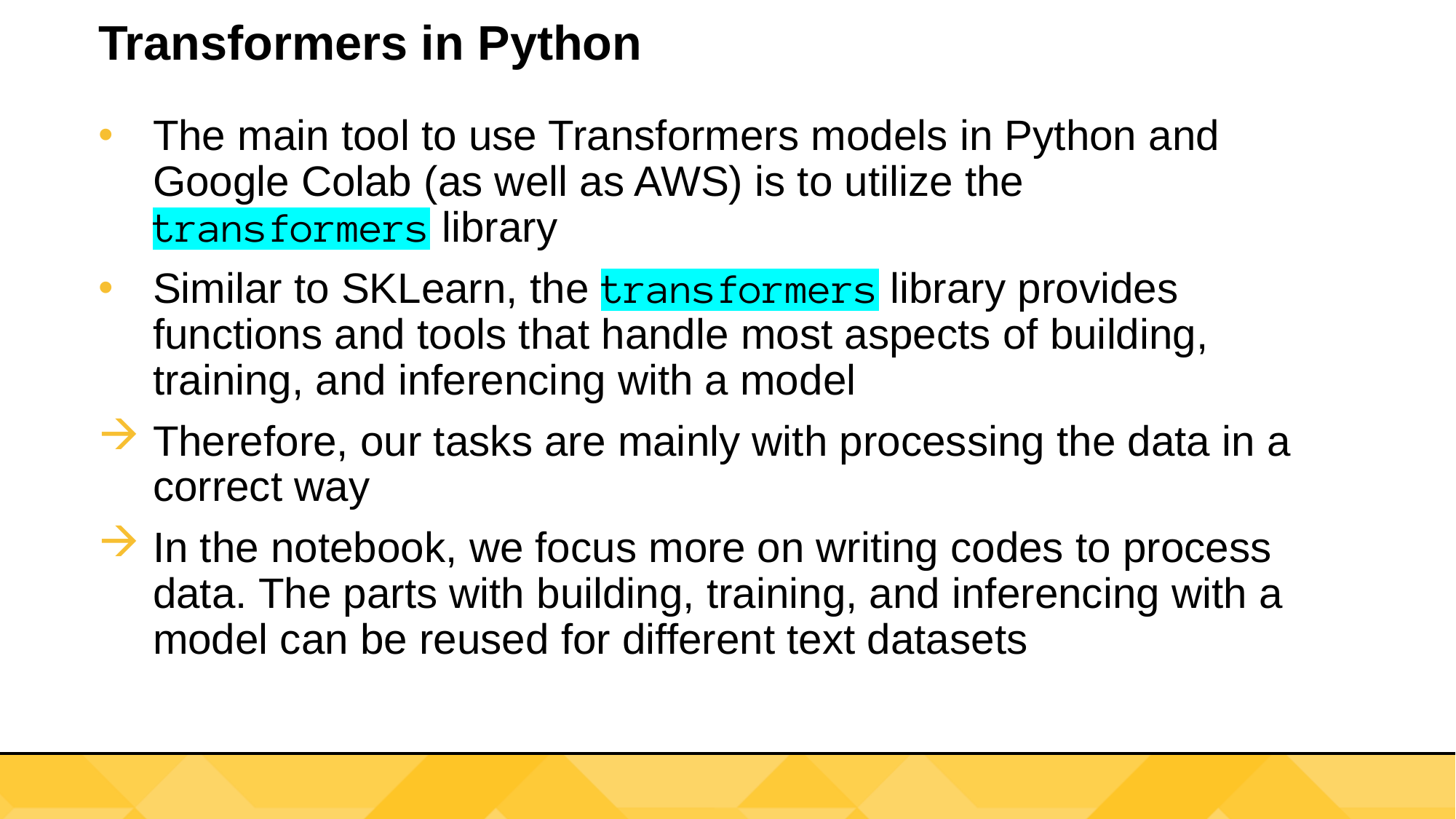

# Transformers in Python
The main tool to use Transformers models in Python and Google Colab (as well as AWS) is to utilize the transformers library
Similar to SKLearn, the transformers library provides functions and tools that handle most aspects of building, training, and inferencing with a model
Therefore, our tasks are mainly with processing the data in a correct way
In the notebook, we focus more on writing codes to process data. The parts with building, training, and inferencing with a model can be reused for different text datasets